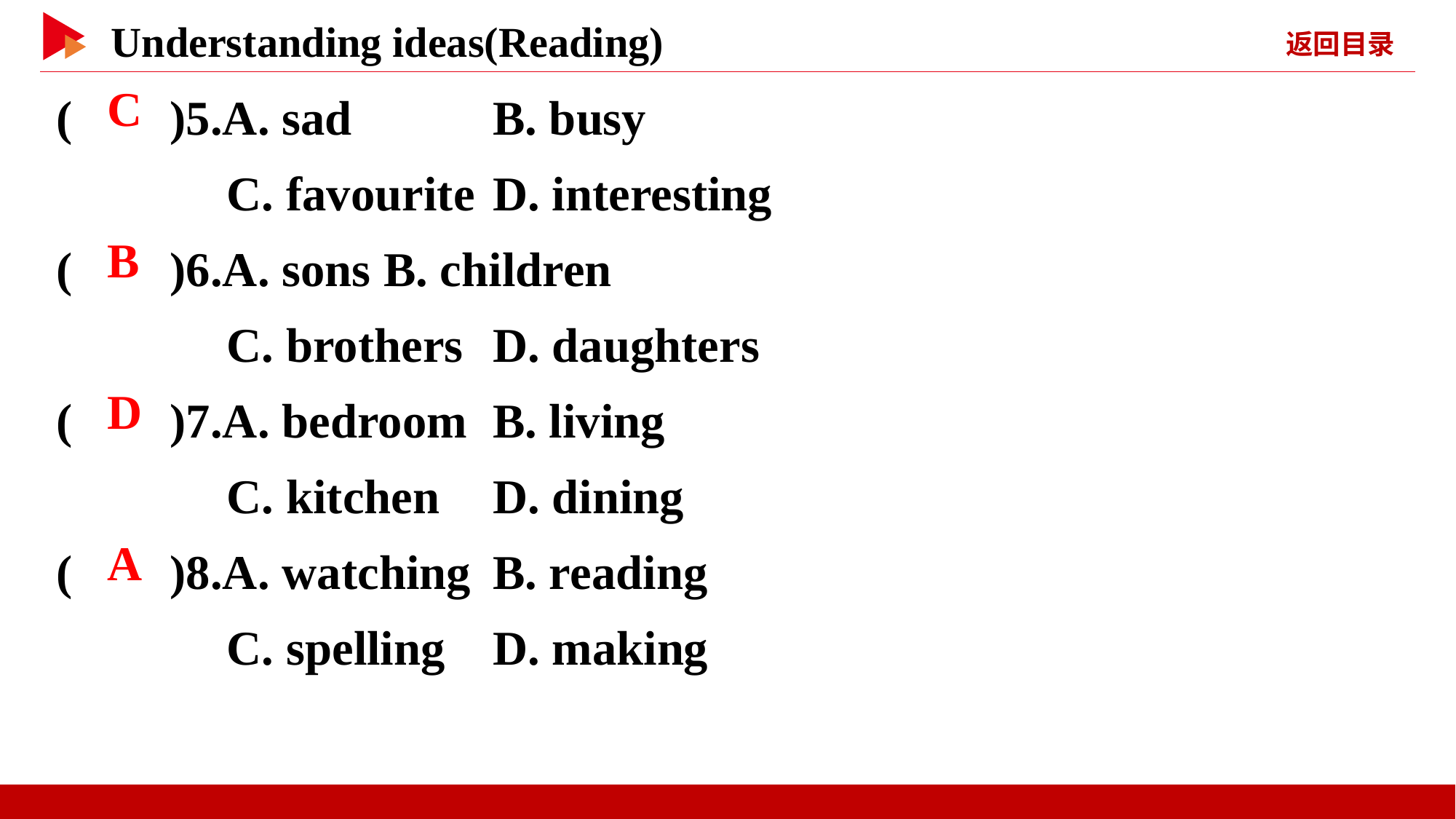

(        )5.A. sad       	B. busy
              C. favourite	D. interesting
(        )6.A. sons 	B. children
              C. brothers	D. daughters
(        )7.A. bedroom	B. living
              C. kitchen	D. dining
(        )8.A. watching	B. reading
              C. spelling	D. making
   C
   B
   D
   A